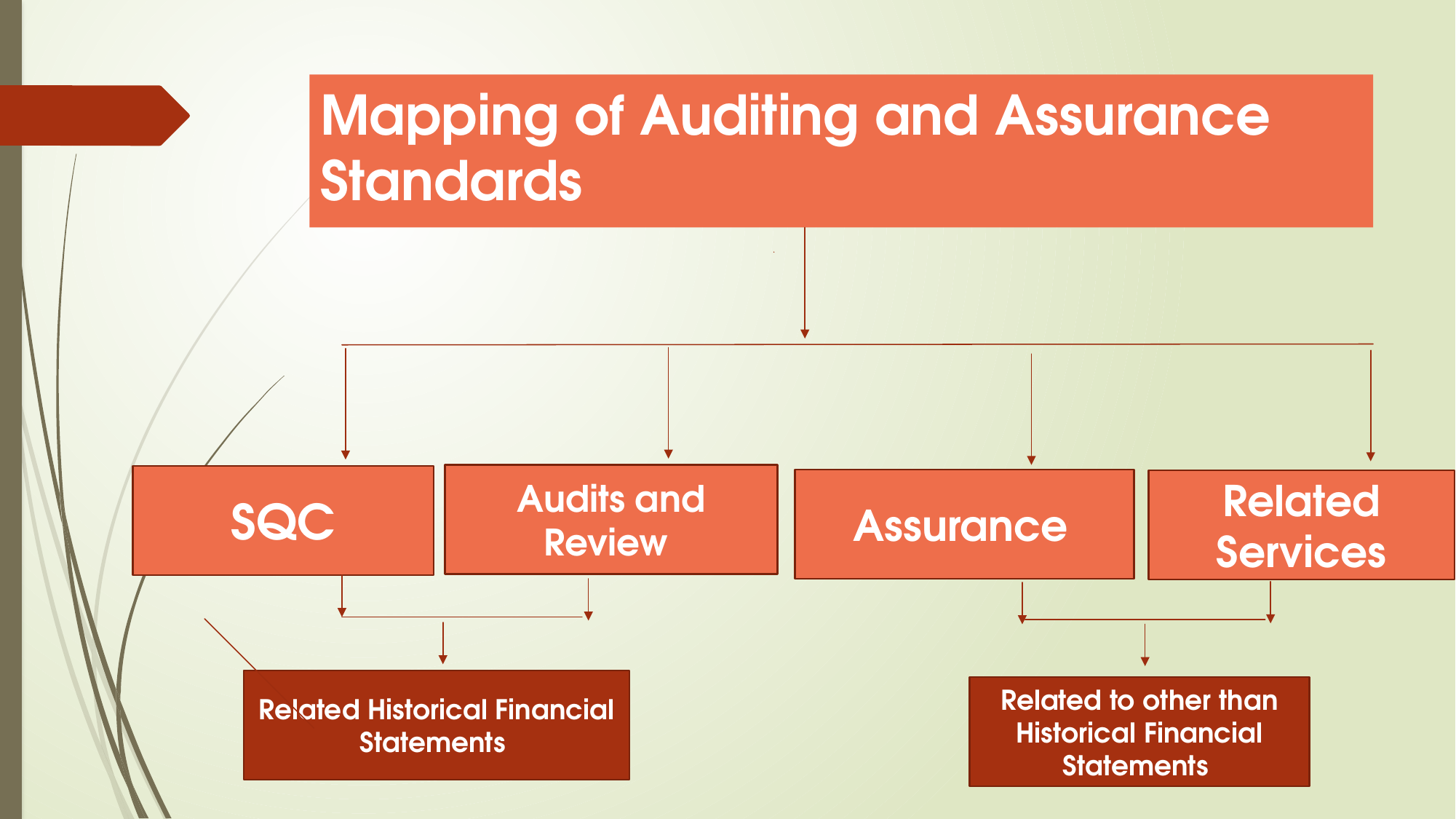

# Mapping of Auditing and Assurance Standards
Audits and Review
SQC
Assurance
Related Services
Related Historical Financial Statements
Related to other than Historical Financial Statements